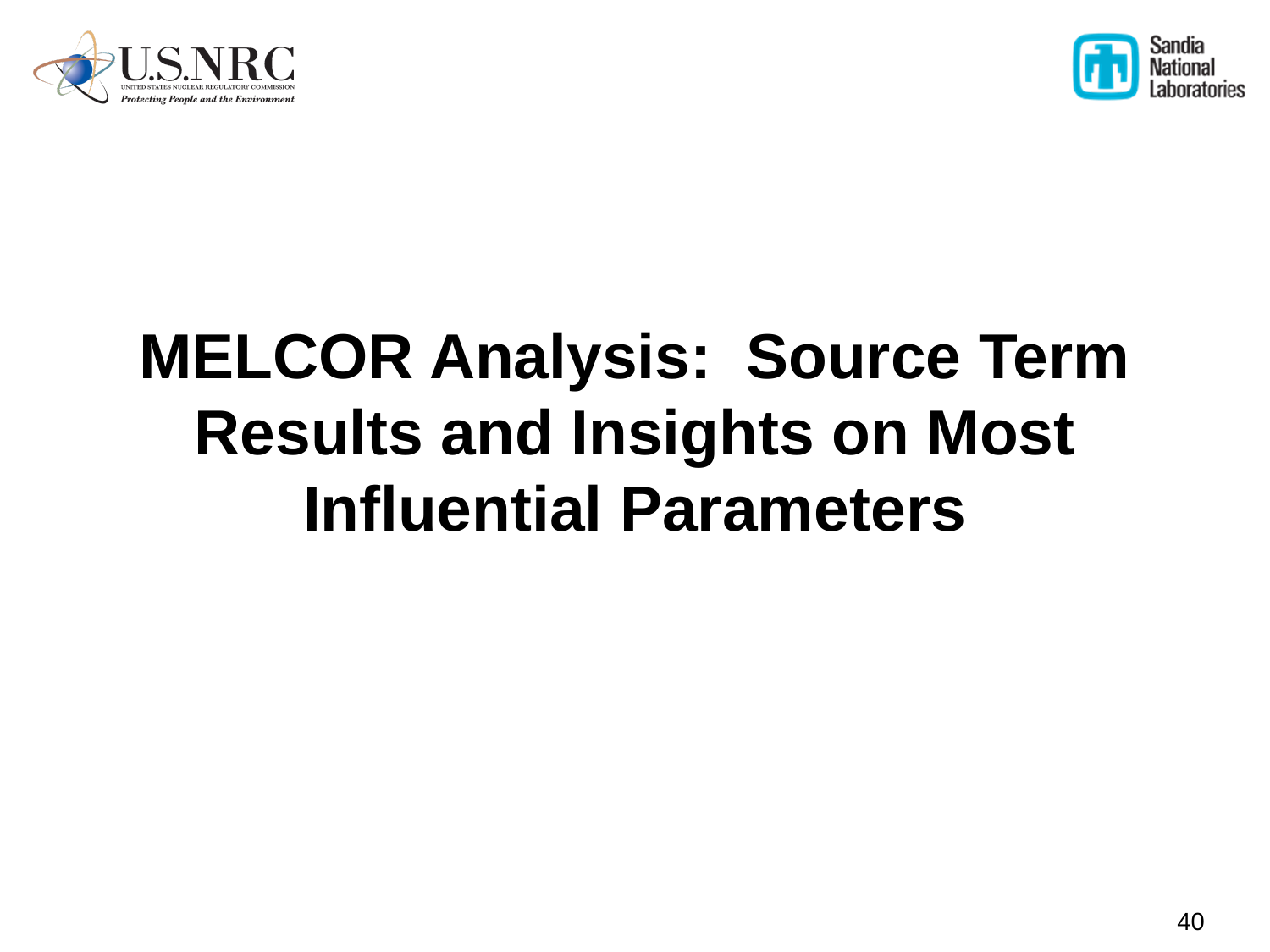

MELCOR Analysis:  Source Term Results and Insights on Most Influential Parameters
40